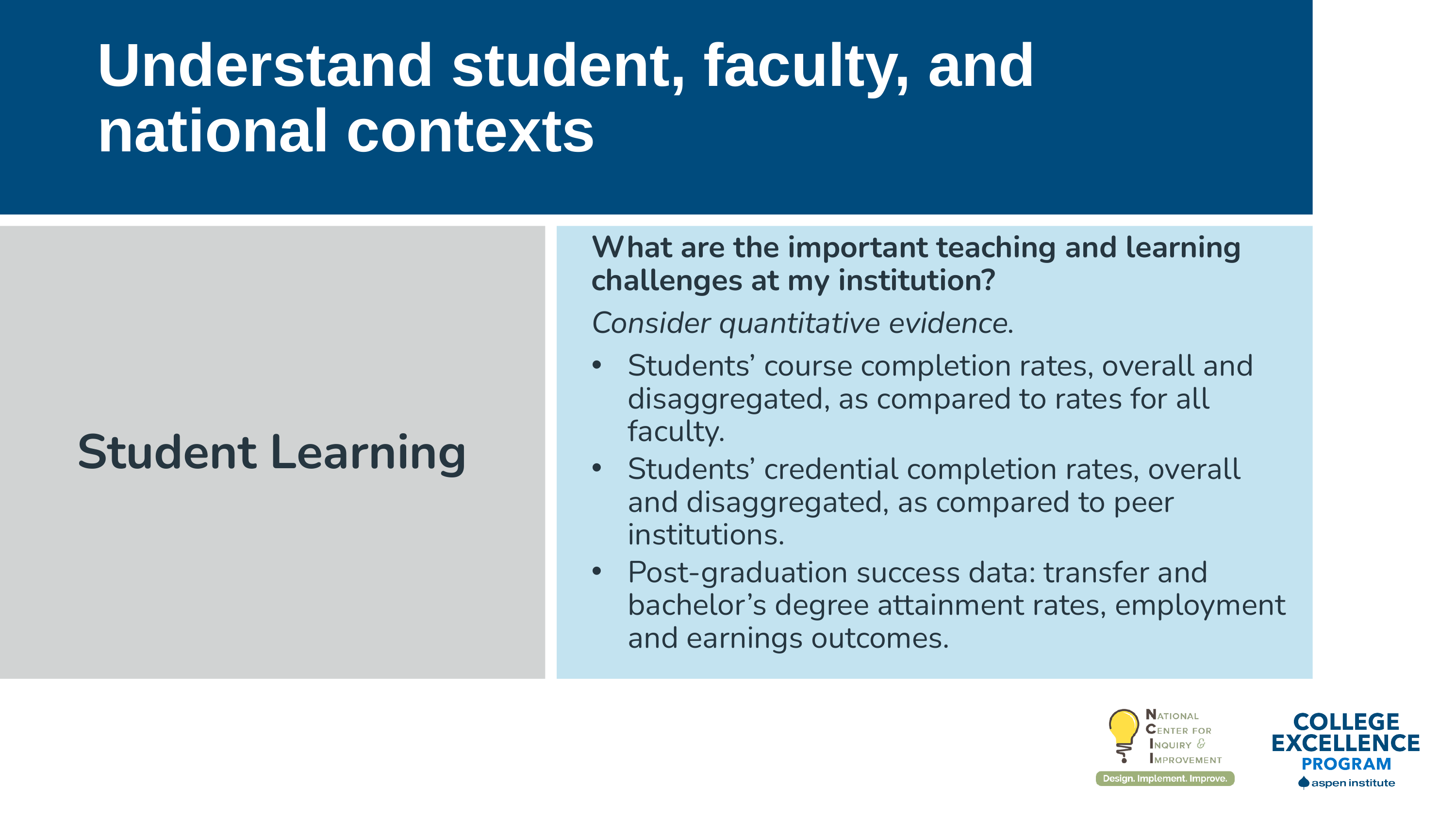

Understand student, faculty, and national contexts
What are the important teaching and learning challenges at my institution?
Consider quantitative evidence.
Students’ course completion rates, overall and disaggregated, as compared to rates for all faculty.
Students’ credential completion rates, overall and disaggregated, as compared to peer institutions.
Post-graduation success data: transfer and bachelor’s degree attainment rates, employment and earnings outcomes.

Student Learning